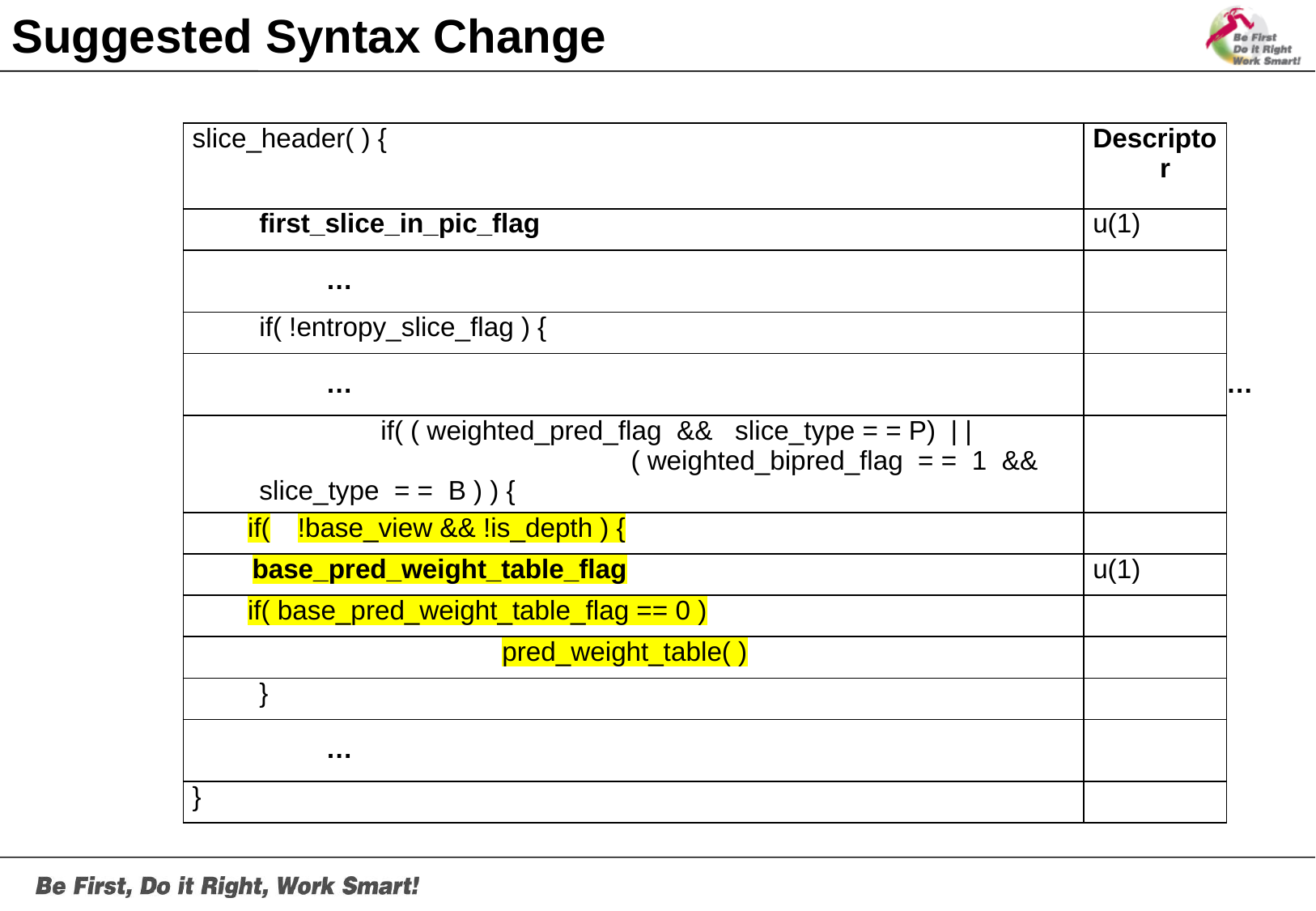

Suggested Syntax Change
| slice\_header( ) { | Descriptor |
| --- | --- |
| first\_slice\_in\_pic\_flag | u(1) |
| … |  |
| if( !entropy\_slice\_flag ) { |  |
| … | … |
| if( ( weighted\_pred\_flag && slice\_type = = P) | | ( weighted\_bipred\_flag = = 1 && slice\_type = = B ) ) { |  |
| if( !base\_view && !is\_depth ) { |  |
| base\_pred\_weight\_table\_flag | u(1) |
| if( base\_pred\_weight\_table\_flag == 0 ) |  |
| pred\_weight\_table( ) |  |
| } |  |
| … |  |
| } |  |